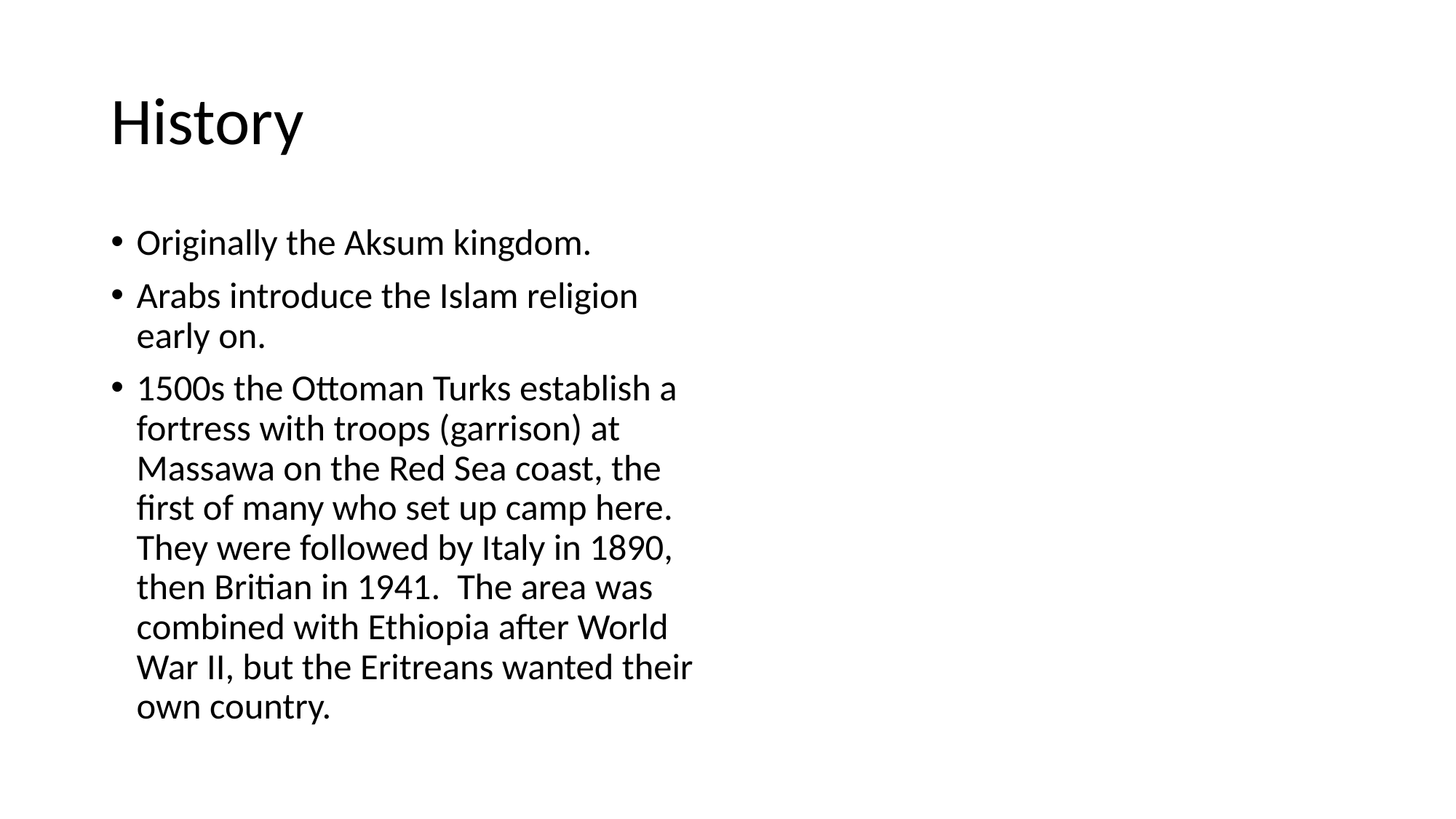

# History
Originally the Aksum kingdom.
Arabs introduce the Islam religion early on.
1500s the Ottoman Turks establish a fortress with troops (garrison) at Massawa on the Red Sea coast, the first of many who set up camp here.  They were followed by Italy in 1890, then Britian in 1941.  The area was combined with Ethiopia after World War II, but the Eritreans wanted their own country.